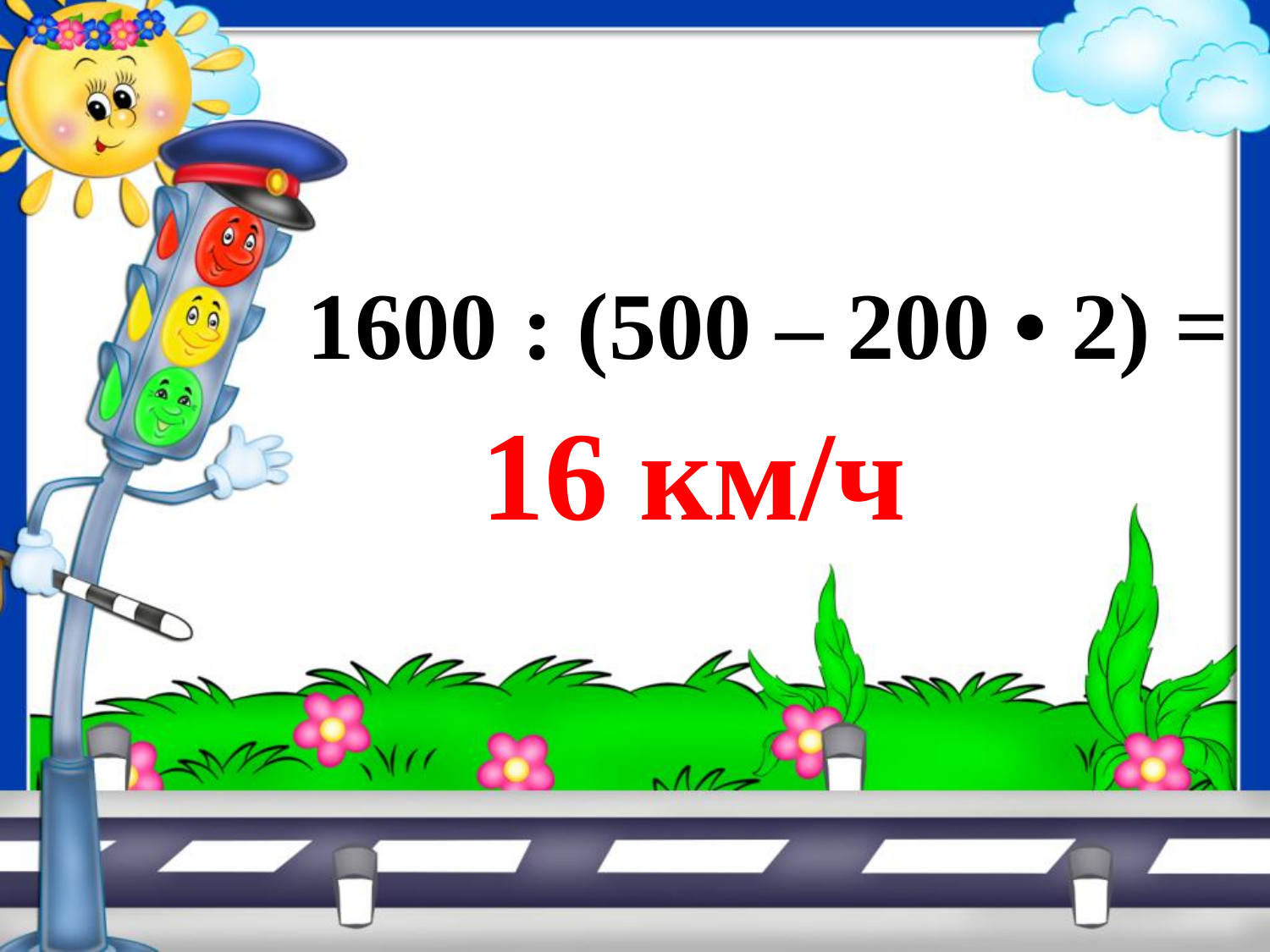

1600 : (500 – 200 • 2) =
16 км/ч